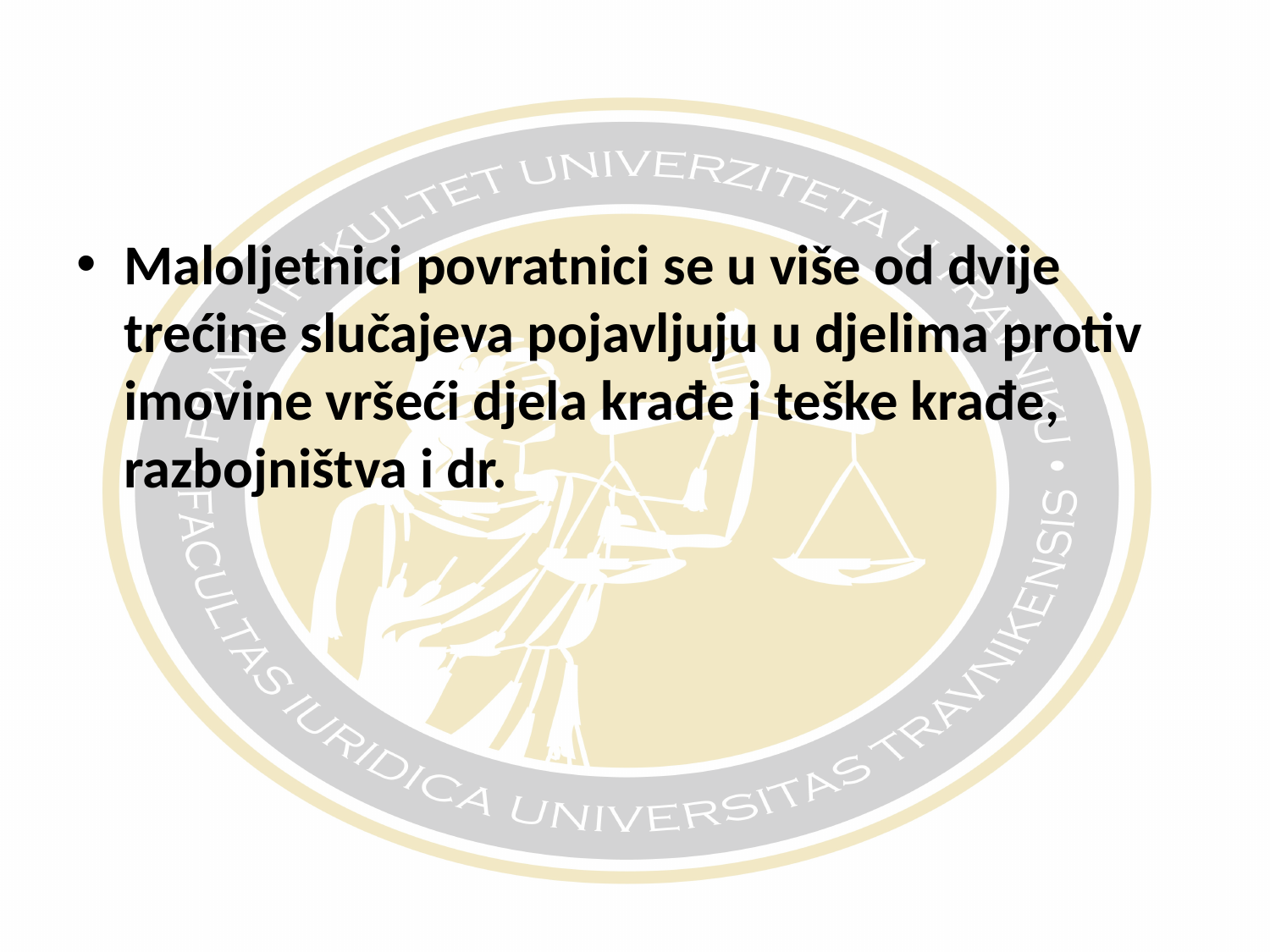

#
Maloljetnici povratnici se u više od dvije trećine slučajeva pojavljuju u djelima protiv imovine vršeći djela krađe i teške krađe, razbojništva i dr.